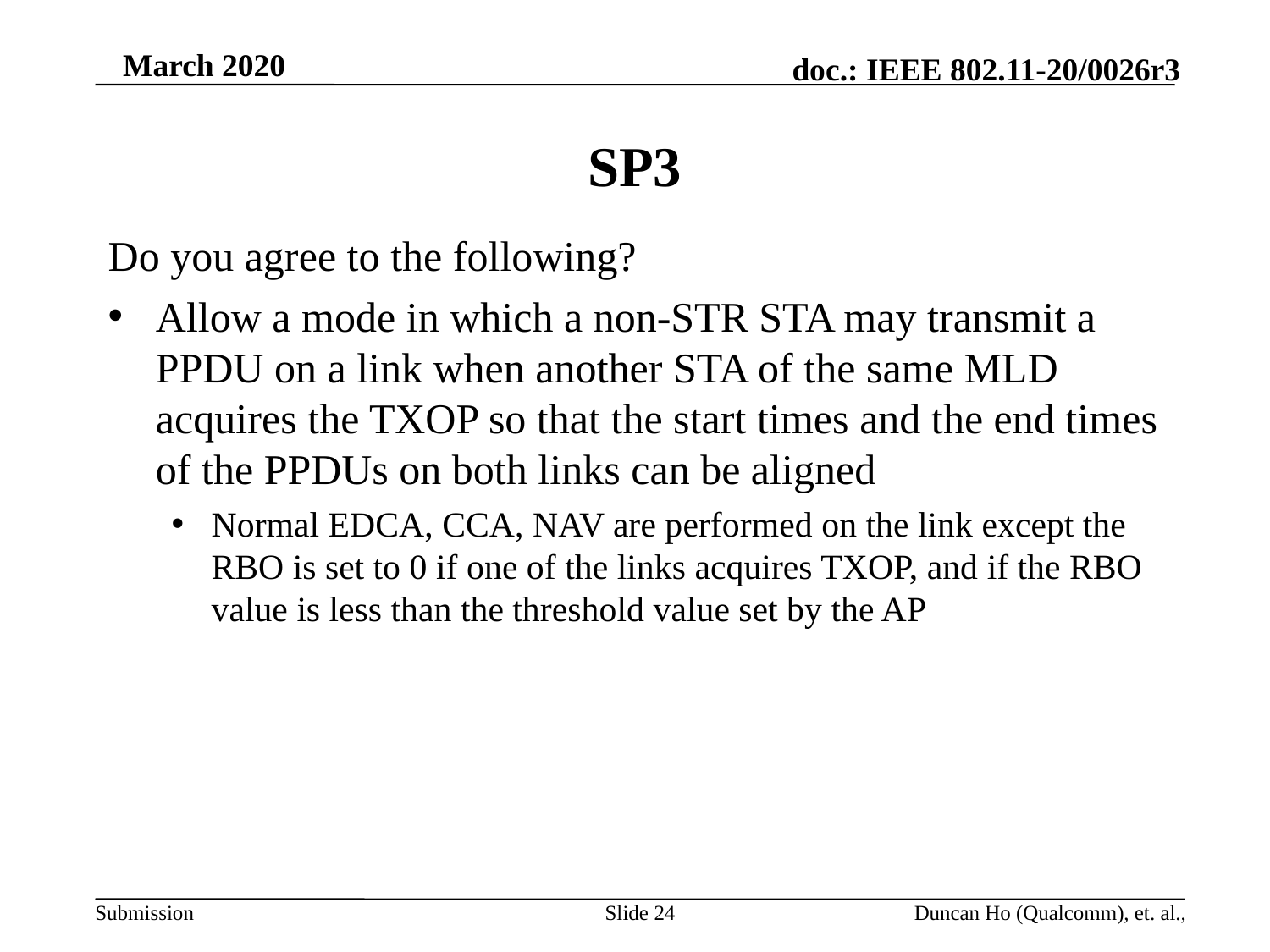

# SP3
Do you agree to the following?
Allow a mode in which a non-STR STA may transmit a PPDU on a link when another STA of the same MLD acquires the TXOP so that the start times and the end times of the PPDUs on both links can be aligned
Normal EDCA, CCA, NAV are performed on the link except the RBO is set to 0 if one of the links acquires TXOP, and if the RBO value is less than the threshold value set by the AP
Slide 24
Duncan Ho (Qualcomm), et. al.,